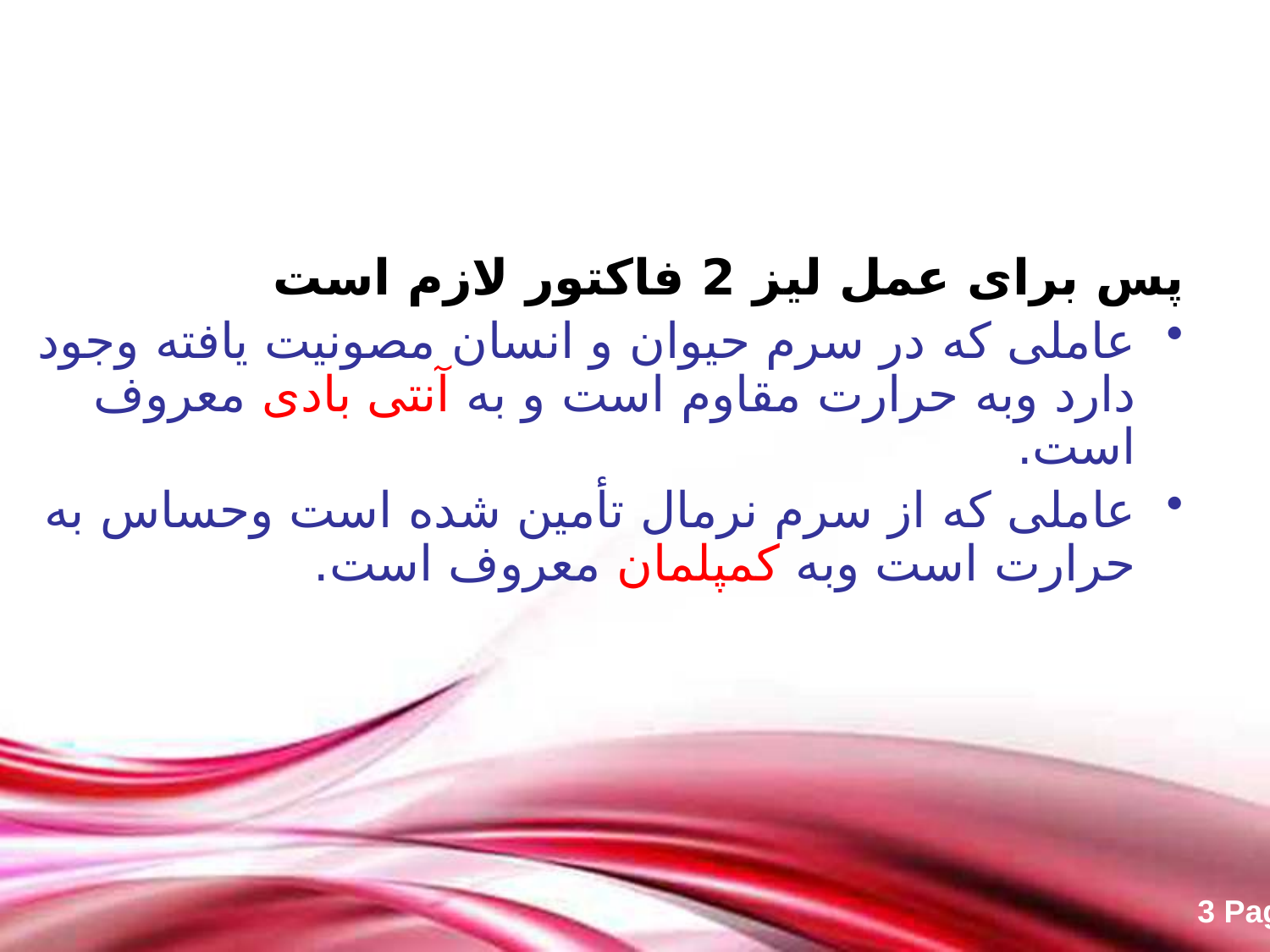

پس برای عمل لیز 2 فاکتور لازم است
عاملی که در سرم حیوان و انسان مصونیت یافته وجود دارد وبه حرارت مقاوم است و به آنتی بادی معروف است.
عاملی که از سرم نرمال تأمین شده است وحساس به حرارت است وبه کمپلمان معروف است.